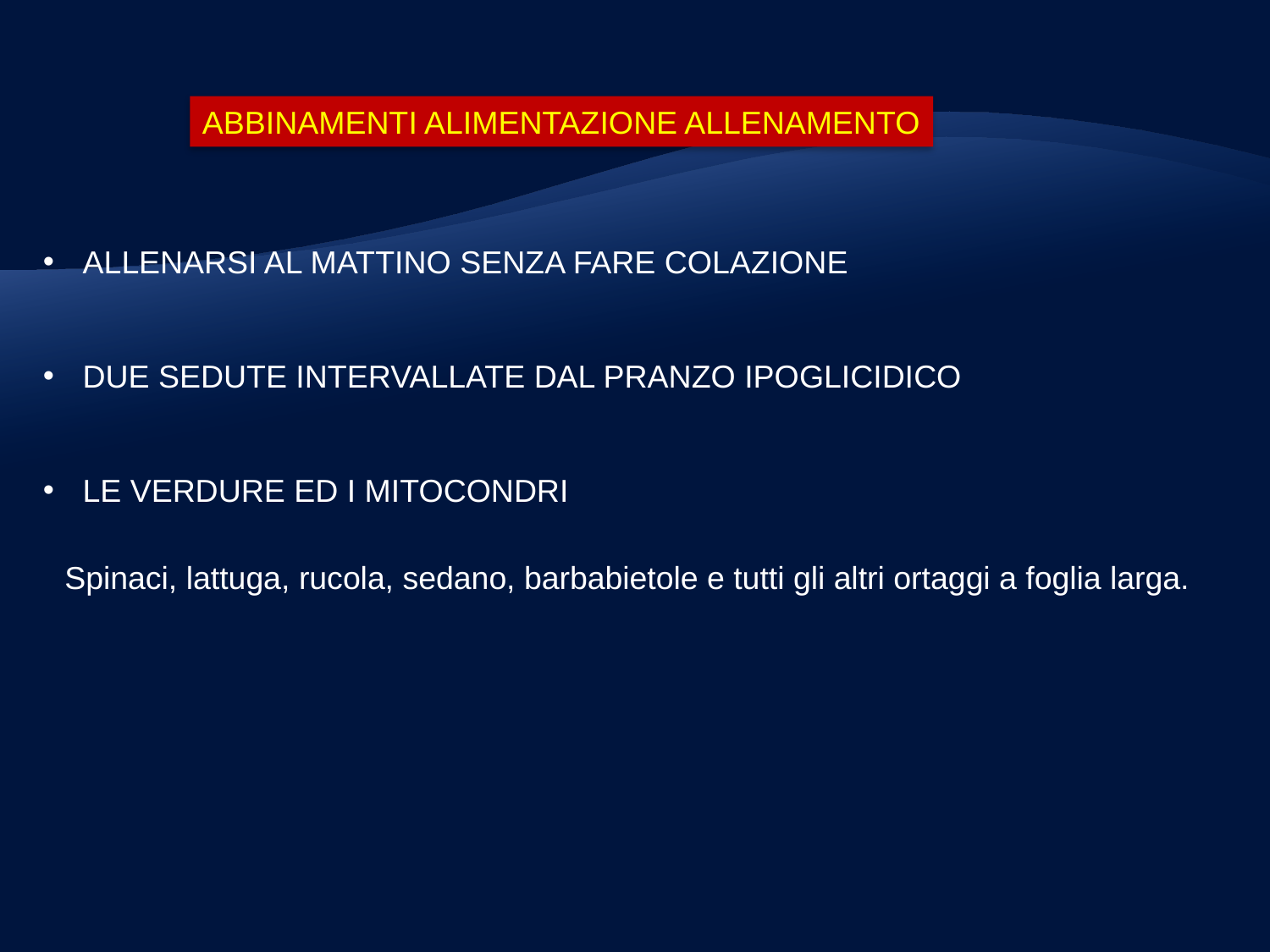

ABBINAMENTI ALIMENTAZIONE ALLENAMENTO
ALLENARSI AL MATTINO SENZA FARE COLAZIONE

DUE SEDUTE INTERVALLATE DAL PRANZO IPOGLICIDICO

LE VERDURE ED I MITOCONDRI
Spinaci, lattuga, rucola, sedano, barbabietole e tutti gli altri ortaggi a foglia larga.